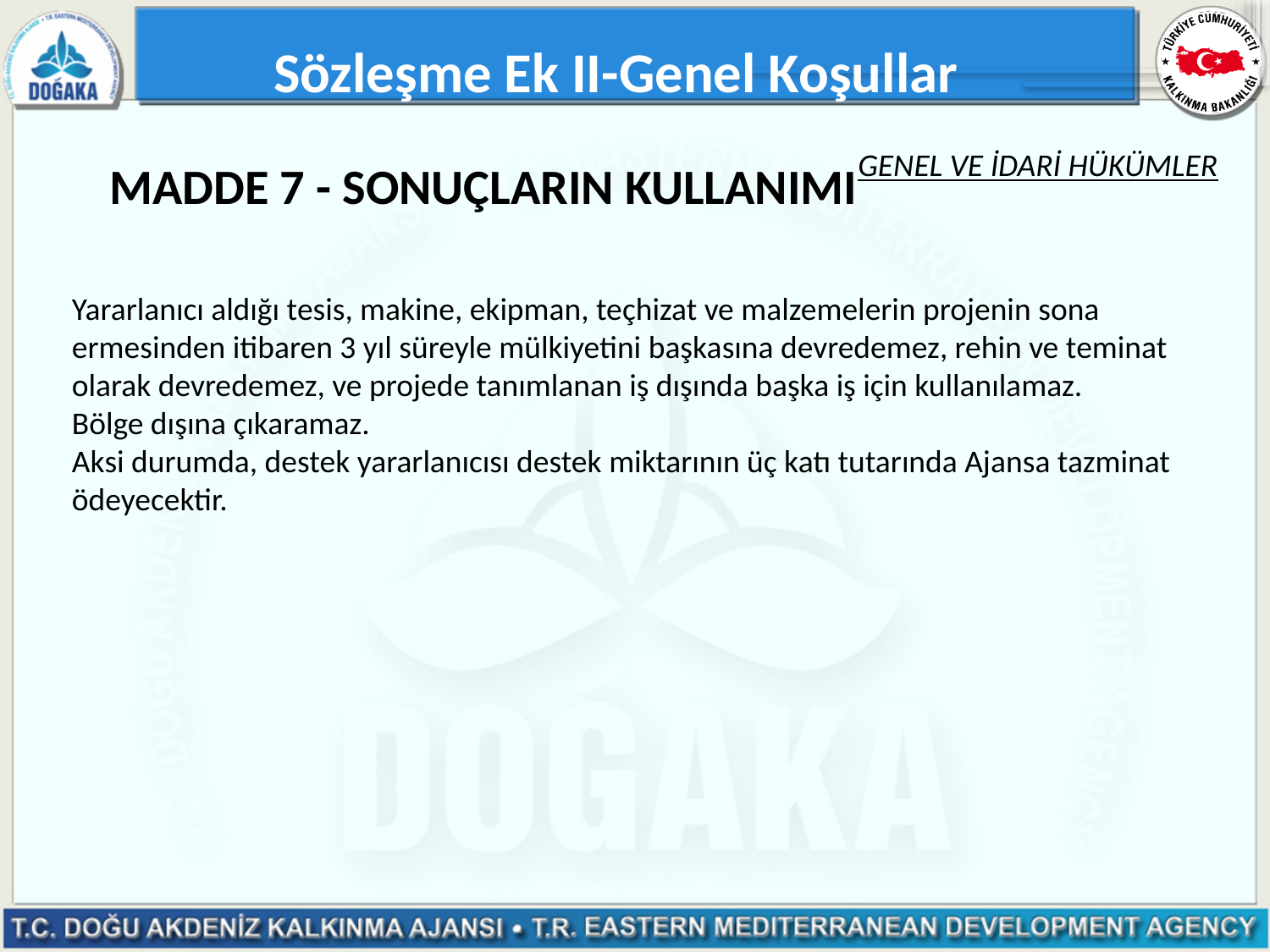

Sözleşme Ek II-Genel Koşullar
Genel ve İdarİ hükümler
# MADDE 7 - SONUÇLARIN KULLANIMI
Yararlanıcı aldığı tesis, makine, ekipman, teçhizat ve malzemelerin projenin sona ermesinden itibaren 3 yıl süreyle mülkiyetini başkasına devredemez, rehin ve teminat olarak devredemez, ve projede tanımlanan iş dışında başka iş için kullanılamaz.
Bölge dışına çıkaramaz.
Aksi durumda, destek yararlanıcısı destek miktarının üç katı tutarında Ajansa tazminat ödeyecektir.